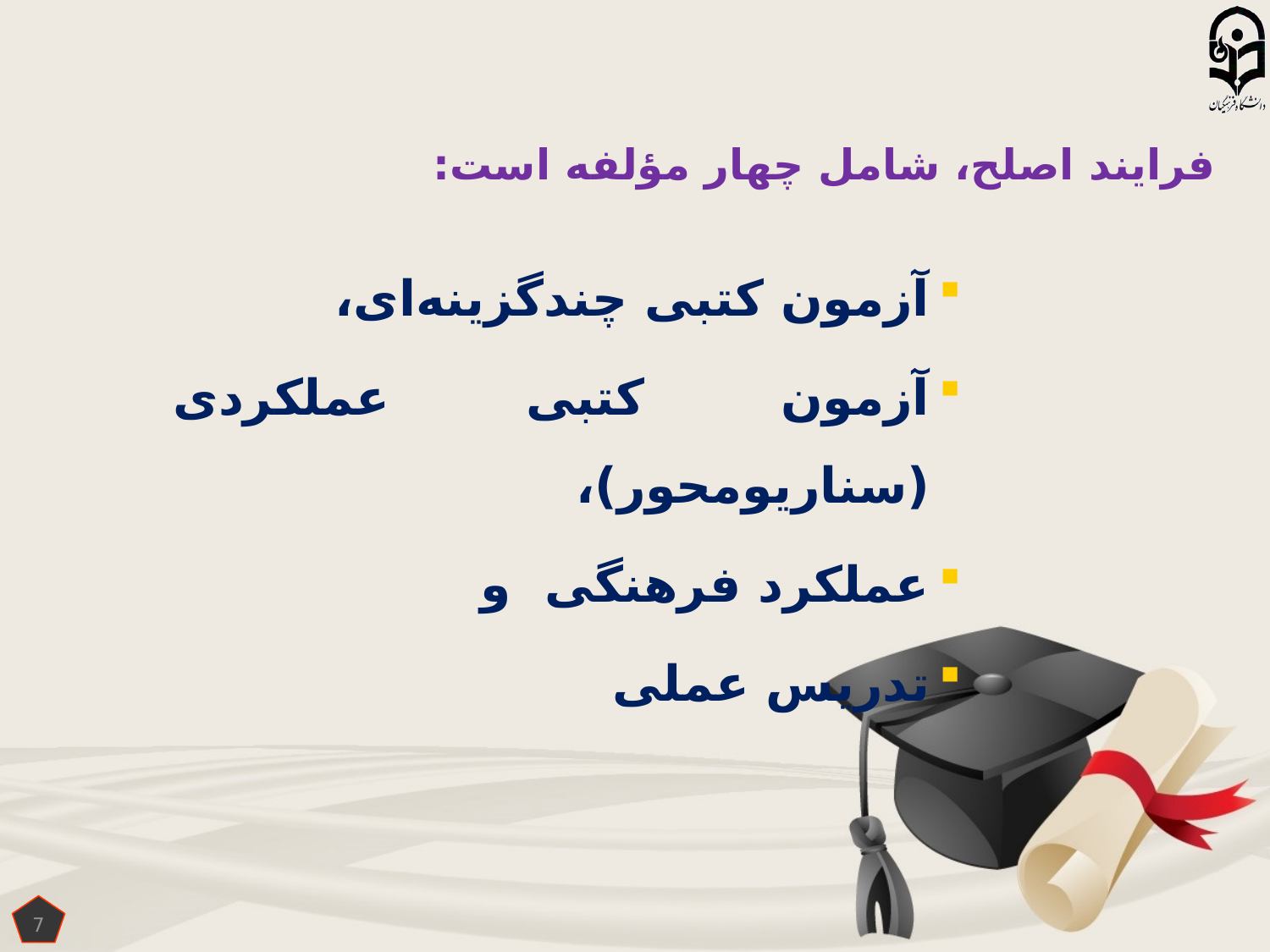

فرایند اصلح، شامل چهار مؤلفه است:

آزمون کتبی چندگزینه‌ای،
آزمون کتبی عملکردی (سناریومحور)،
عملکرد فرهنگی  و
تدریس عملی